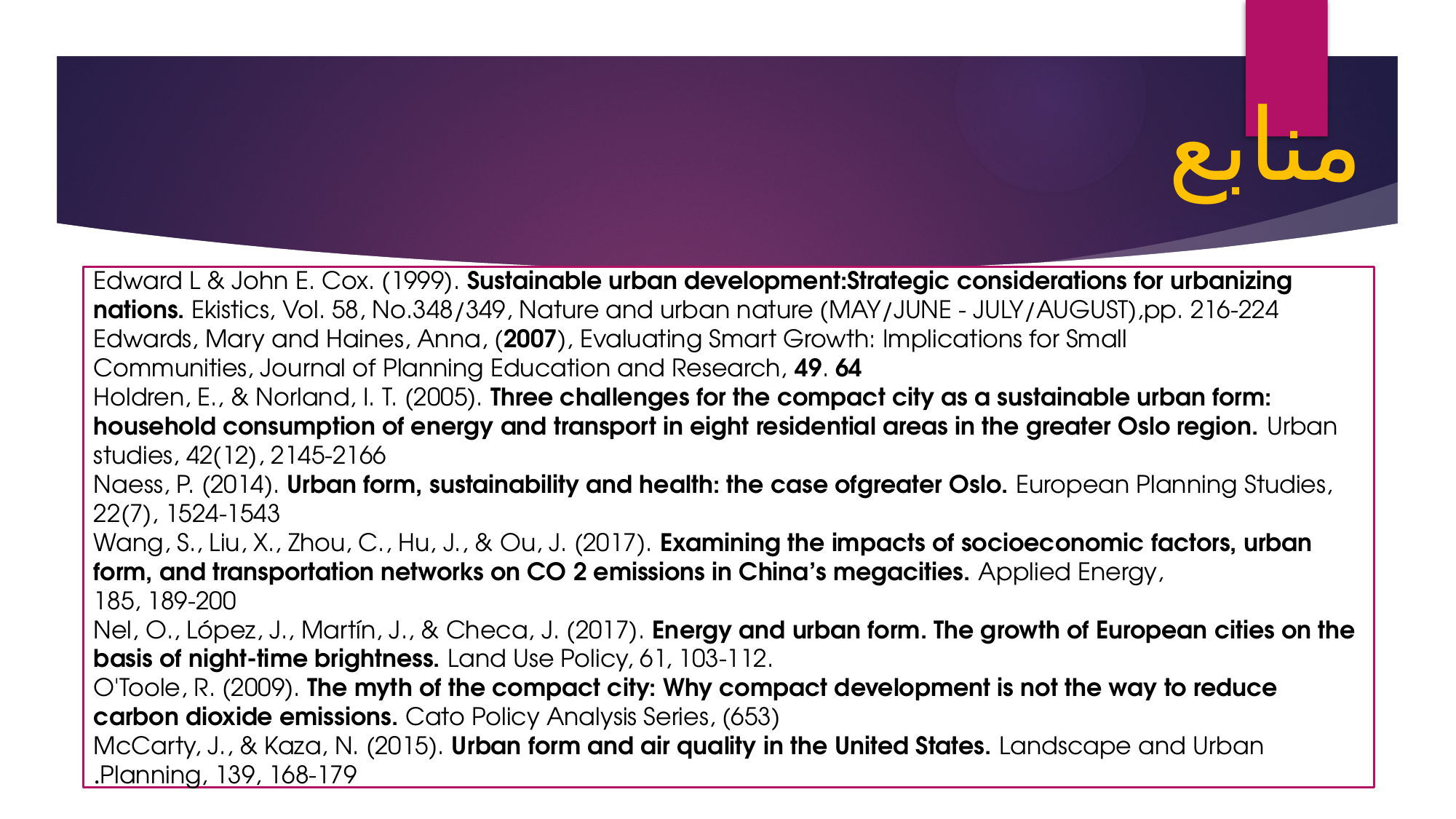

منابع
Edward L & John E. Cox. (1999). Sustainable urban development:Strategic considerations for urbanizing nations. Ekistics, Vol. 58, No.348/349, Nature and urban nature (MAY/JUNE - JULY/AUGUST),pp. 216-224
Edwards, Mary and Haines, Anna, (2007), Evaluating Smart Growth: Implications for Small
Communities, Journal of Planning Education and Research, 49. 64
Holdren, E., & Norland, I. T. (2005). Three challenges for the compact city as a sustainable urban form: household consumption of energy and transport in eight residential areas in the greater Oslo region. Urban studies, 42(12), 2145-2166
Naess, P. (2014). Urban form, sustainability and health: the case ofgreater Oslo. European Planning Studies, 22(7), 1524-1543
Wang, S., Liu, X., Zhou, C., Hu, J., & Ou, J. (2017). Examining the impacts of socioeconomic factors, urban form, and transportation networks on CO 2 emissions in China’s megacities. Applied Energy,
185, 189-200
Nel, O., López, J., Martín, J., & Checa, J. (2017). Energy and urban form. The growth of European cities on the basis of night-time brightness. Land Use Policy, 61, 103-112.
O'Toole, R. (2009). The myth of the compact city: Why compact development is not the way to reduce carbon dioxide emissions. Cato Policy Analysis Series, (653)
McCarty, J., & Kaza, N. (2015). Urban form and air quality in the United States. Landscape and Urban Planning, 139, 168-179.